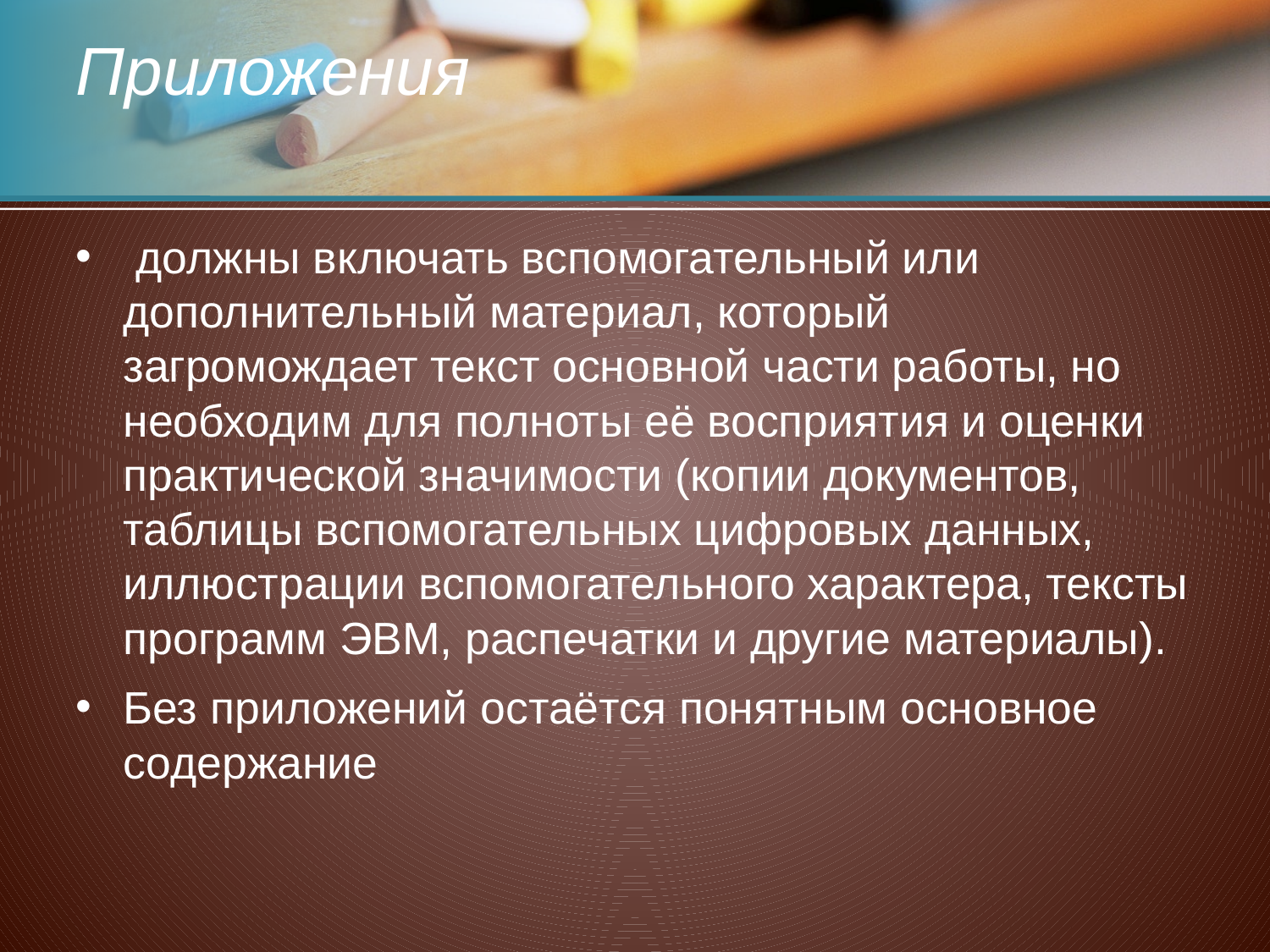

# Приложения
 должны включать вспомогательный или дополнительный материал, который загромождает текст основной части работы, но необходим для полноты её восприятия и оценки практической значимости (копии документов, таблицы вспомогательных цифровых данных, иллюстрации вспомогательного характера, тексты программ ЭВМ, распечатки и другие материалы).
Без приложений остаётся понятным основное содержание